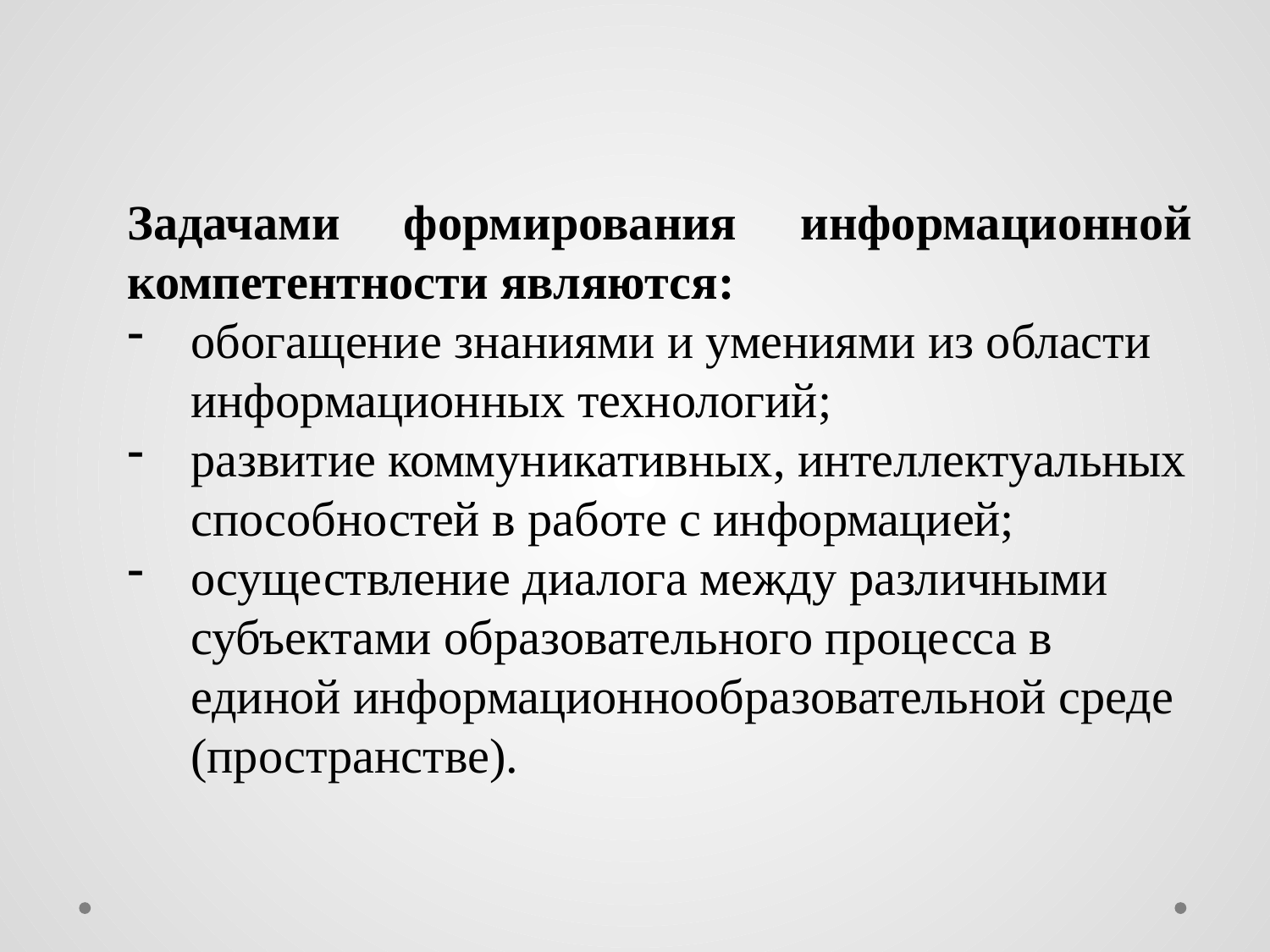

Задачами формирования информационной компетентности являются:
обогащение знаниями и умениями из области информационных технологий;
развитие коммуникативных, интеллектуальных способностей в работе с информацией;
осуществление диалога между различными субъектами образовательного процесса в единой информационнообразовательной среде (пространстве).